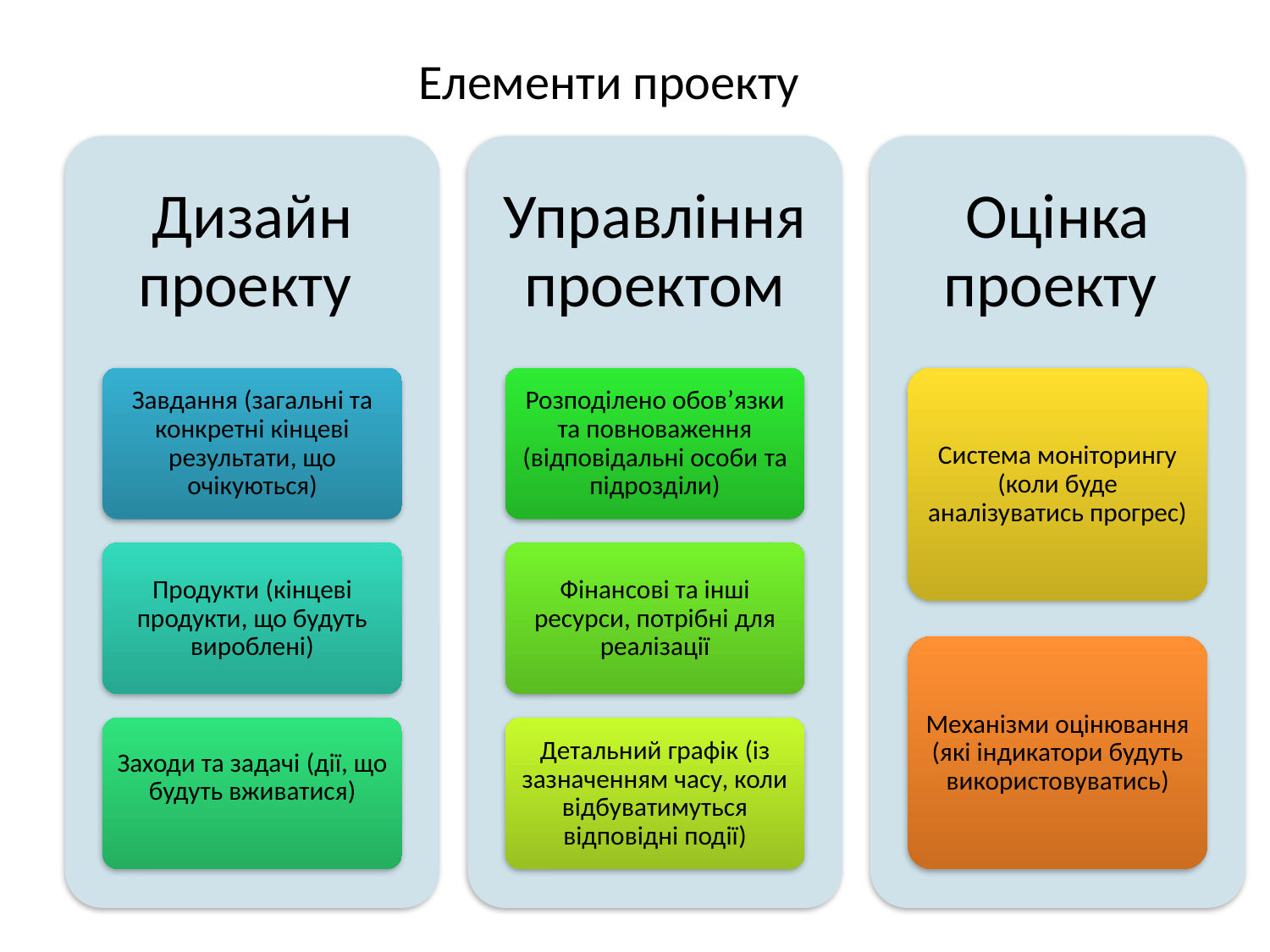

# Елементи проекту

Дизайн проекту
Завдання (загальні та конкретні кінцеві результати, що очікуються)
Продукти (кінцеві продукти, що будуть вироблені)
Заходи та задачі (дії, що будуть вживатися)
Управління проектом
Розподілено обов’язки та повноваження (відповідальні особи та підрозділи)
Фінансові та інші ресурси, потрібні для реалізації
Детальний графік (із зазначенням часу, коли відбуватимуться відповідні події)
Оцінка проекту
Система моніторингу (коли буде аналізуватись прогрес)
Механізми оцінювання (які індикатори будуть використовуватись)